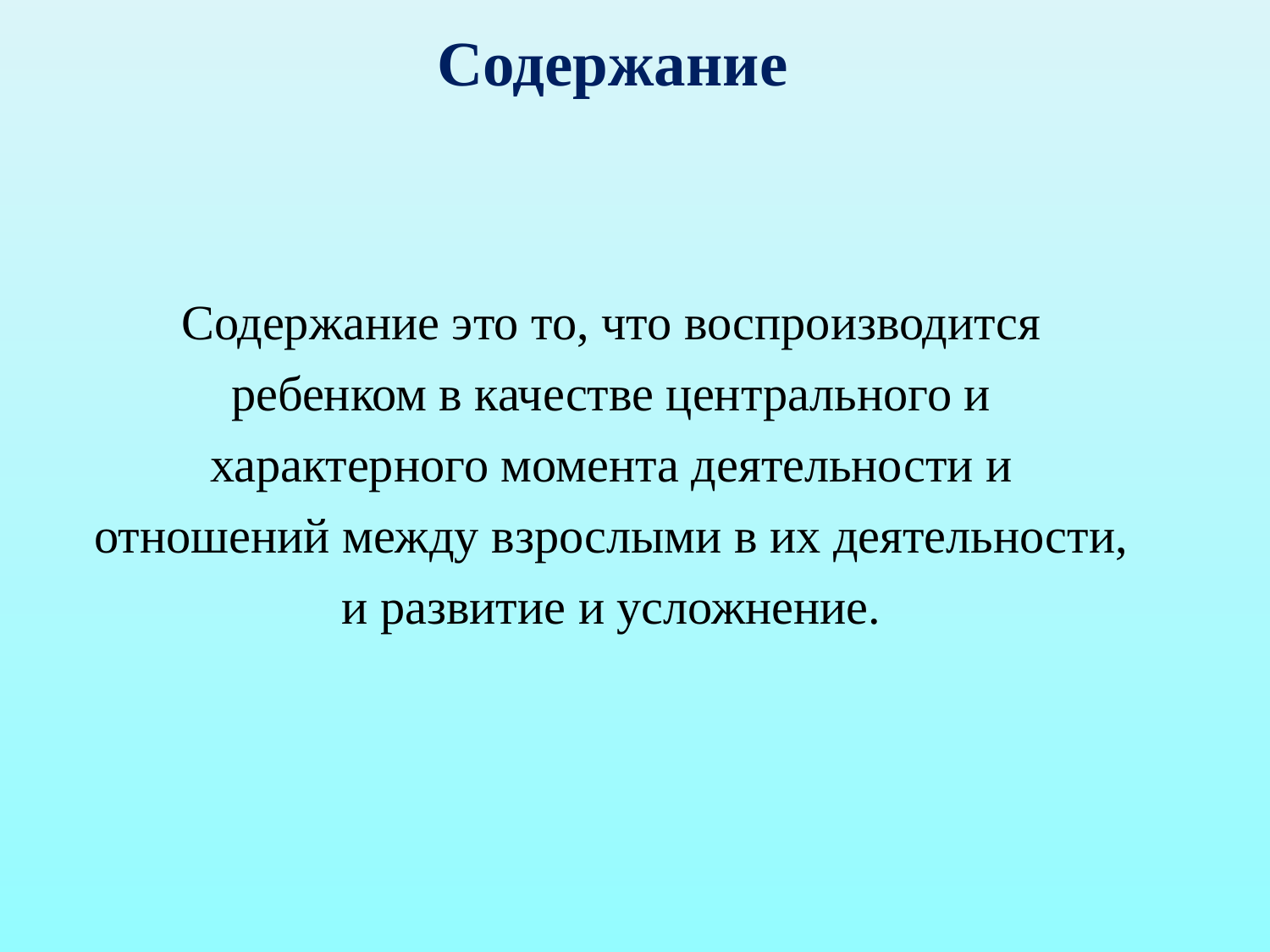

Содержание
Содержание это то, что воспроизводится ребенком в качестве центрального и характерного момента деятельности и отношений между взрослыми в их деятельности, и развитие и усложнение.